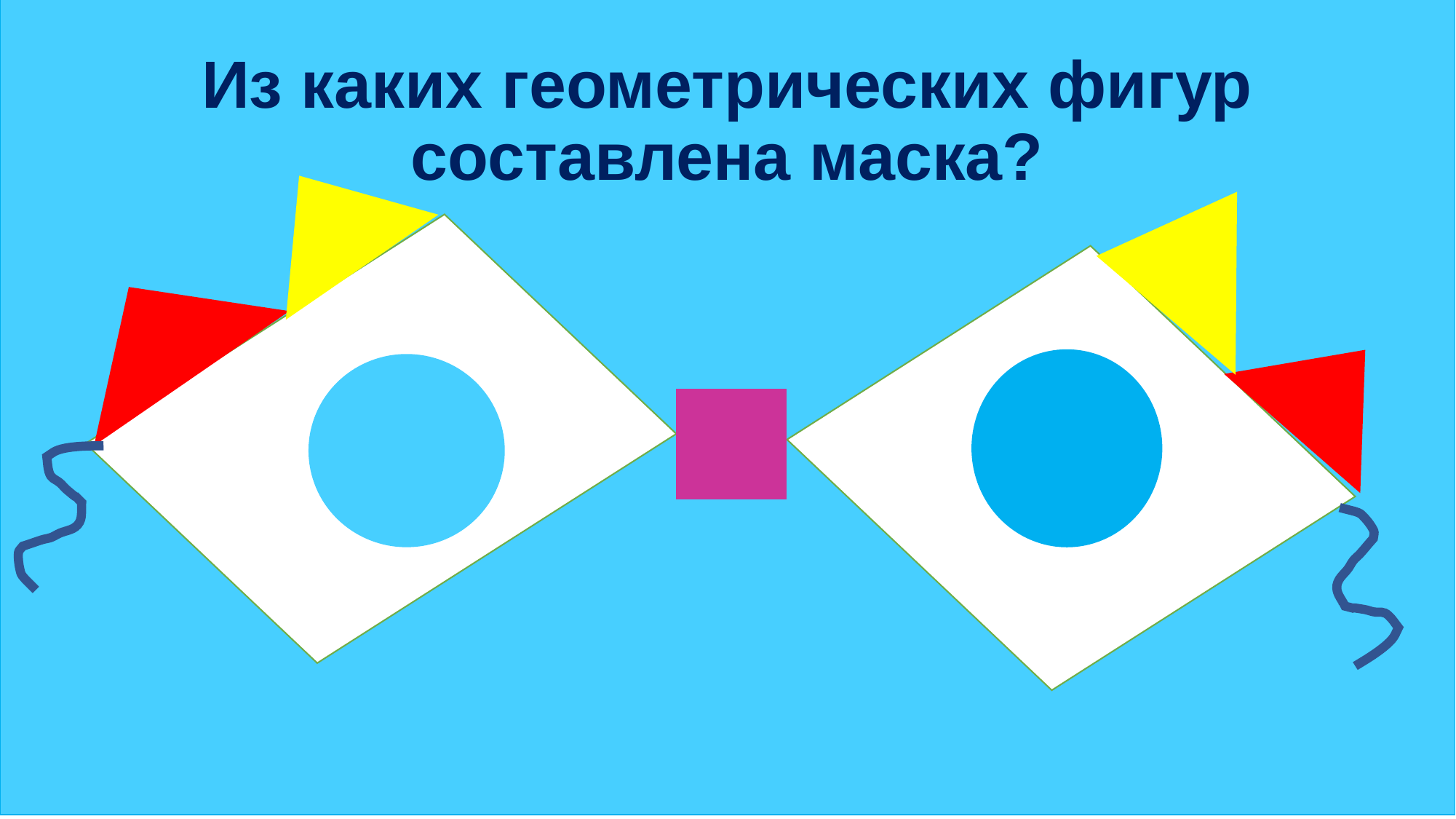

# Из каких геометрических фигур составлена маска?